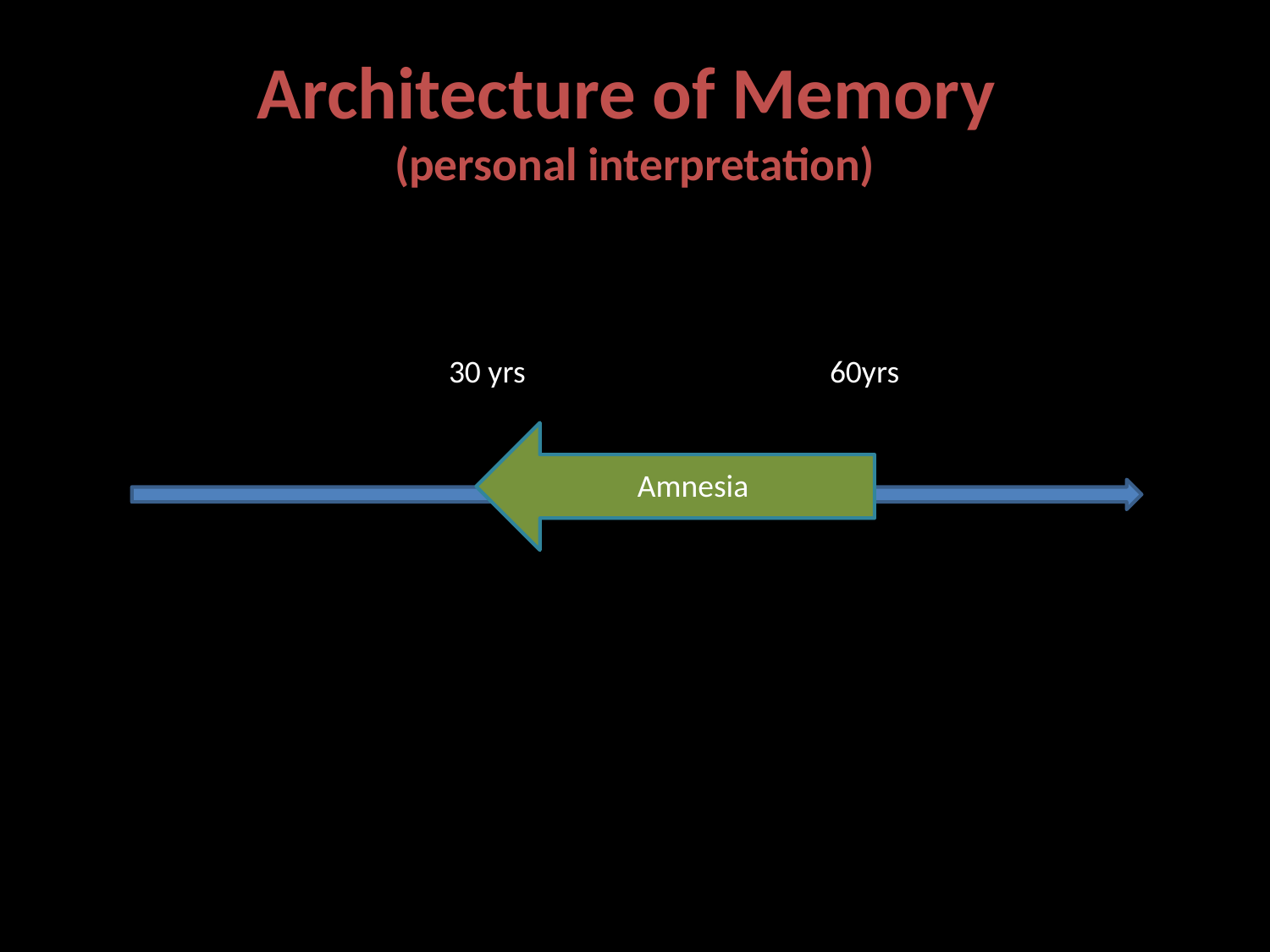

# Architecture of Memory (personal interpretation)
30 yrs			60yrs

Amnesia